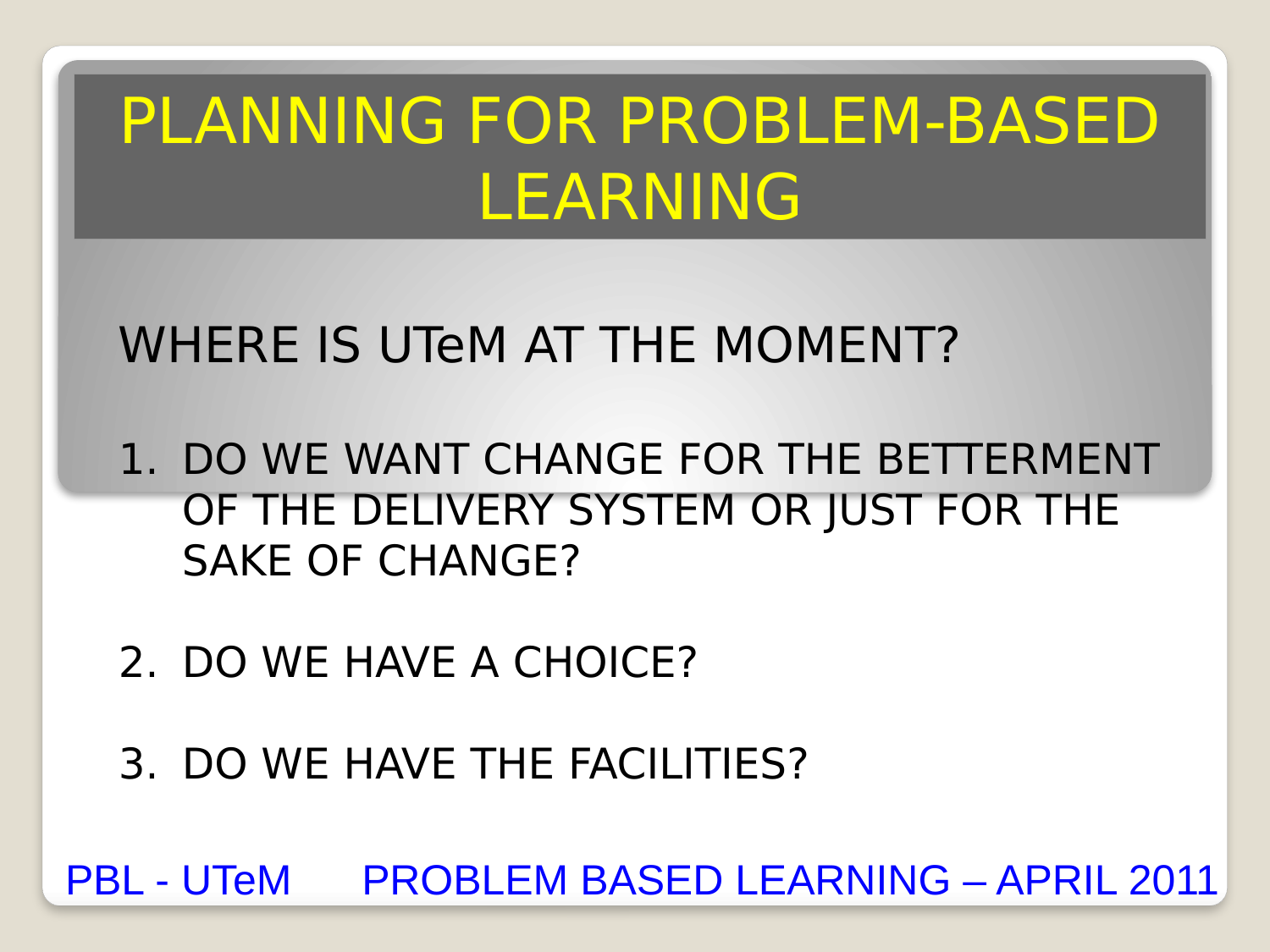

PLANNING FOR PROBLEM-BASED LEARNING
WHERE IS UTeM AT THE MOMENT?

DO WE WANT CHANGE FOR THE BETTERMENT OF THE DELIVERY SYSTEM OR JUST FOR THE SAKE OF CHANGE?

DO WE HAVE A CHOICE?

DO WE HAVE THE FACILITIES?

PBL - UTeM
PROBLEM BASED LEARNING – APRIL 2011